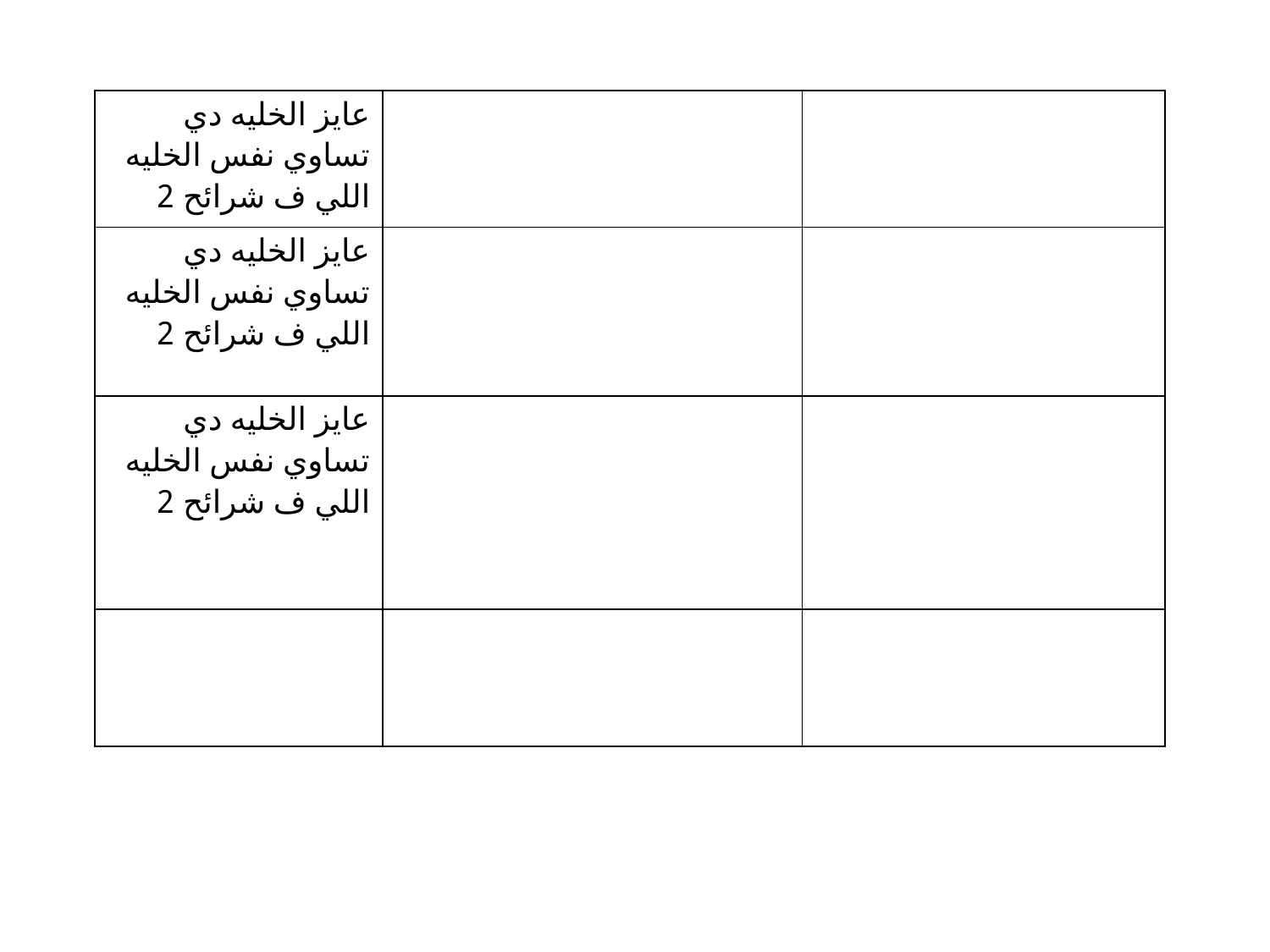

| عايز الخليه دي تساوي نفس الخليه اللي ف شرائح 2 |  |  |
| --- | --- | --- |
| عايز الخليه دي تساوي نفس الخليه اللي ف شرائح 2 |  |  |
| عايز الخليه دي تساوي نفس الخليه اللي ف شرائح 2 |  |  |
|  |  |  |